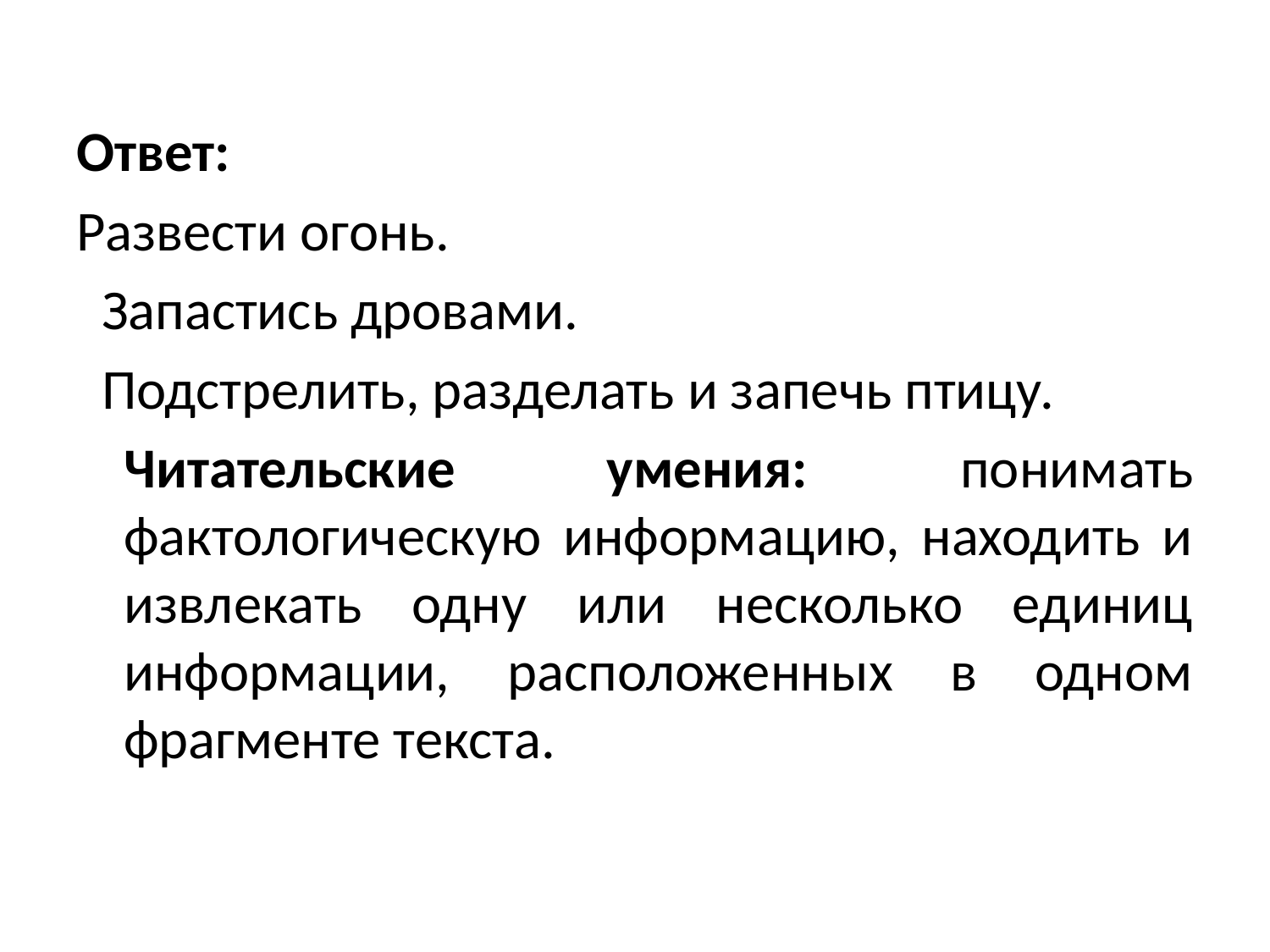

Ответ:
Развести огонь.
  Запастись дровами.
  Подстрелить, разделать и запечь птицу.
	Читательские умения: понимать фактологическую информацию, находить и извлекать одну или несколько единиц информации, расположенных в одном фрагменте текста.

#